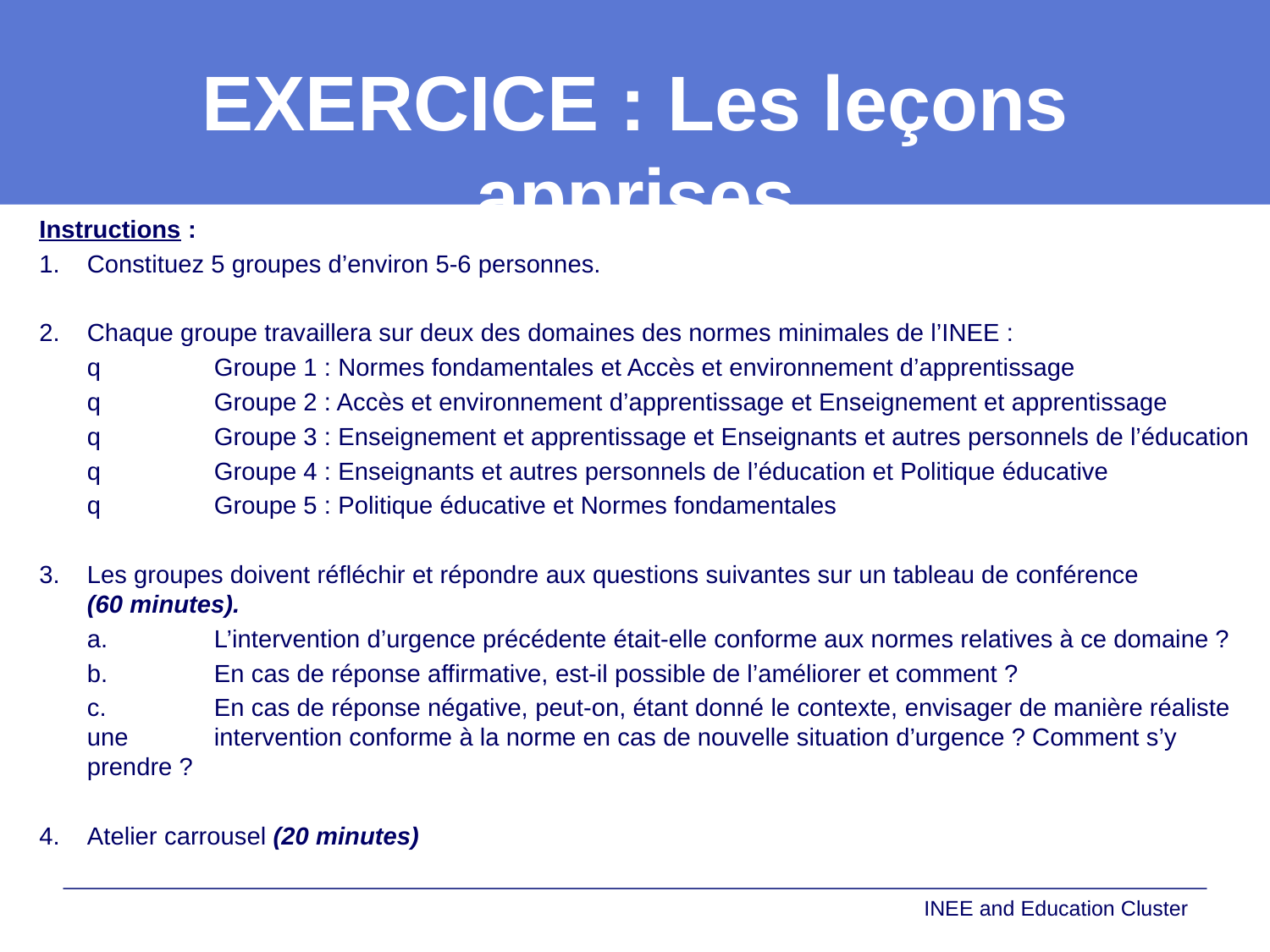

# EXERCICE : Les leçons apprises
Instructions :
1.	Constituez 5 groupes d’environ 5-6 personnes.

2.	Chaque groupe travaillera sur deux des domaines des normes minimales de l’INEE :
	q	Groupe 1 : Normes fondamentales et Accès et environnement d’apprentissage
	q	Groupe 2 : Accès et environnement d’apprentissage et Enseignement et apprentissage
	q	Groupe 3 : Enseignement et apprentissage et Enseignants et autres personnels de l’éducation
	q	Groupe 4 : Enseignants et autres personnels de l’éducation et Politique éducative
	q	Groupe 5 : Politique éducative et Normes fondamentales

3.	Les groupes doivent réfléchir et répondre aux questions suivantes sur un tableau de conférence (60 minutes).
	a.	L’intervention d’urgence précédente était-elle conforme aux normes relatives à ce domaine ?
	b.	En cas de réponse affirmative, est-il possible de l’améliorer et comment ?
	c.	En cas de réponse négative, peut-on, étant donné le contexte, envisager de manière réaliste une 	intervention conforme à la norme en cas de nouvelle situation d’urgence ? Comment s’y prendre ?

4.	Atelier carrousel (20 minutes)

INEE and Education Cluster